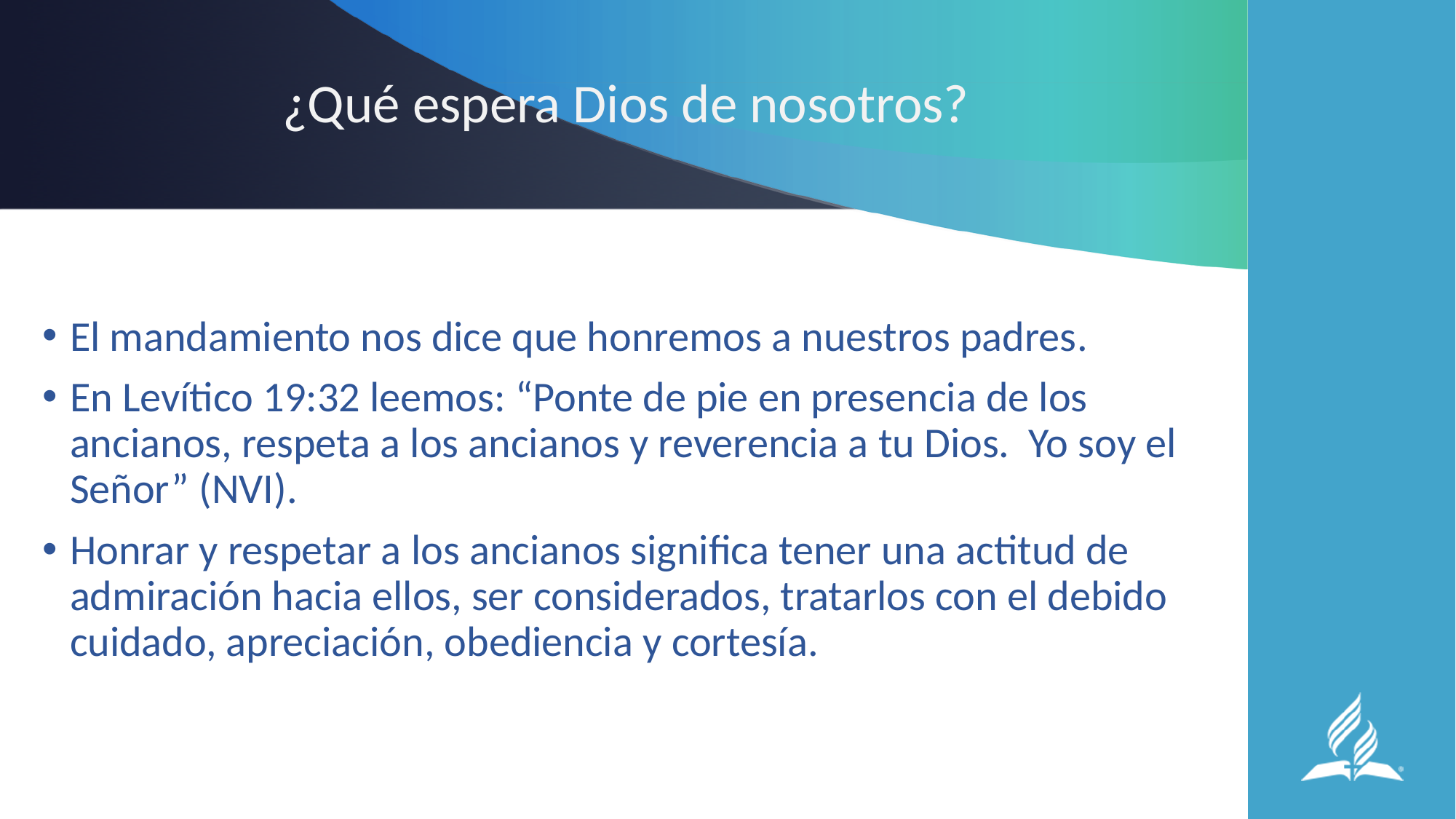

# ¿Qué espera Dios de nosotros?
El mandamiento nos dice que honremos a nuestros padres.
En Levítico 19:32 leemos: “Ponte de pie en presencia de los ancianos, respeta a los ancianos y reverencia a tu Dios.  Yo soy el Señor” (NVI).
Honrar y respetar a los ancianos significa tener una actitud de admiración hacia ellos, ser considerados, tratarlos con el debido cuidado, apreciación, obediencia y cortesía.